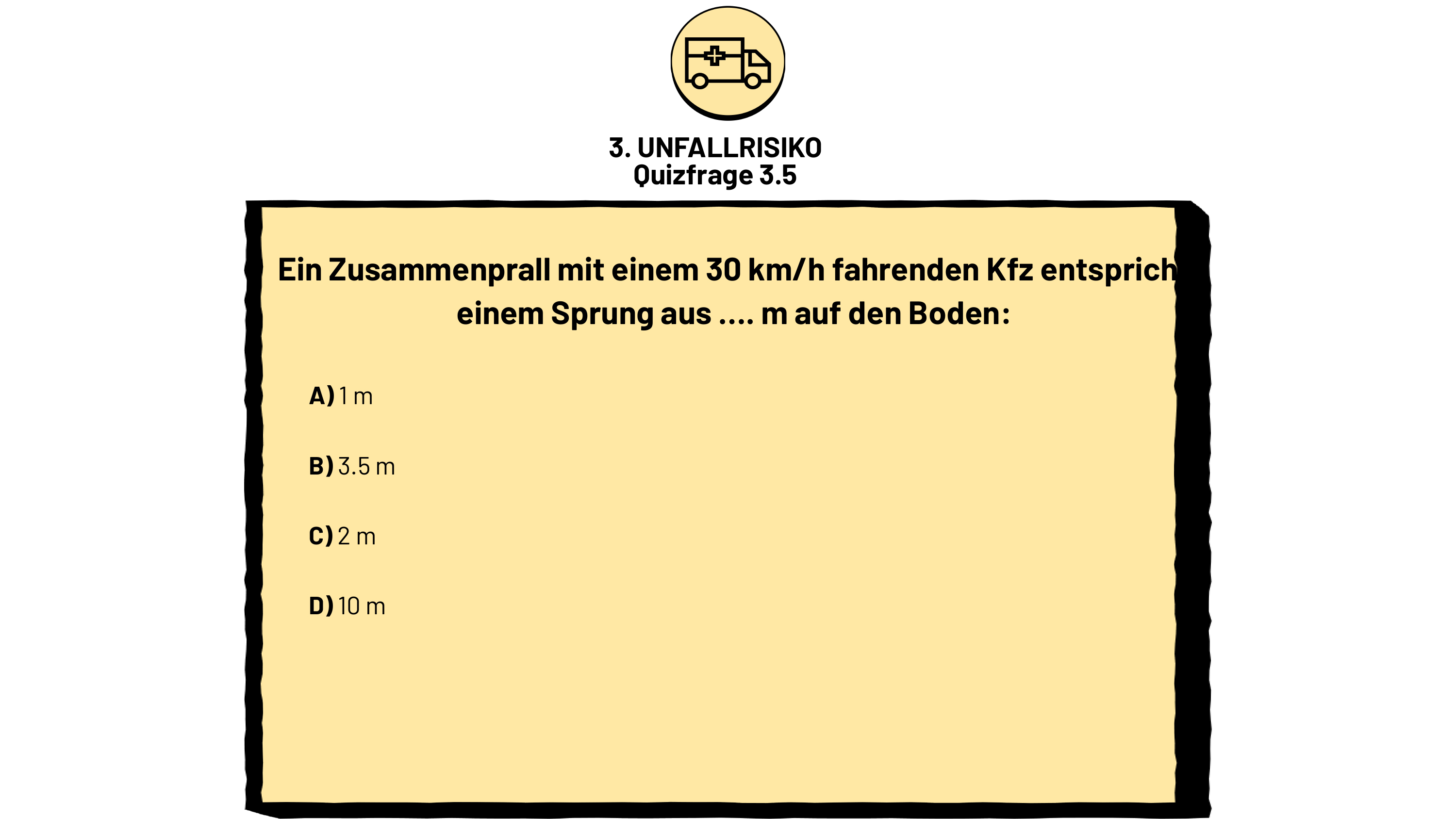

3. UNFALLRISIKO
Quizfrage 3.5
Ein Zusammenprall mit einem 30 km/h fahrenden Kfz entspricht einem Sprung aus …. m auf den Boden:

A) 1 m

B) 3.5 m

C) 2 m

D) 10 m